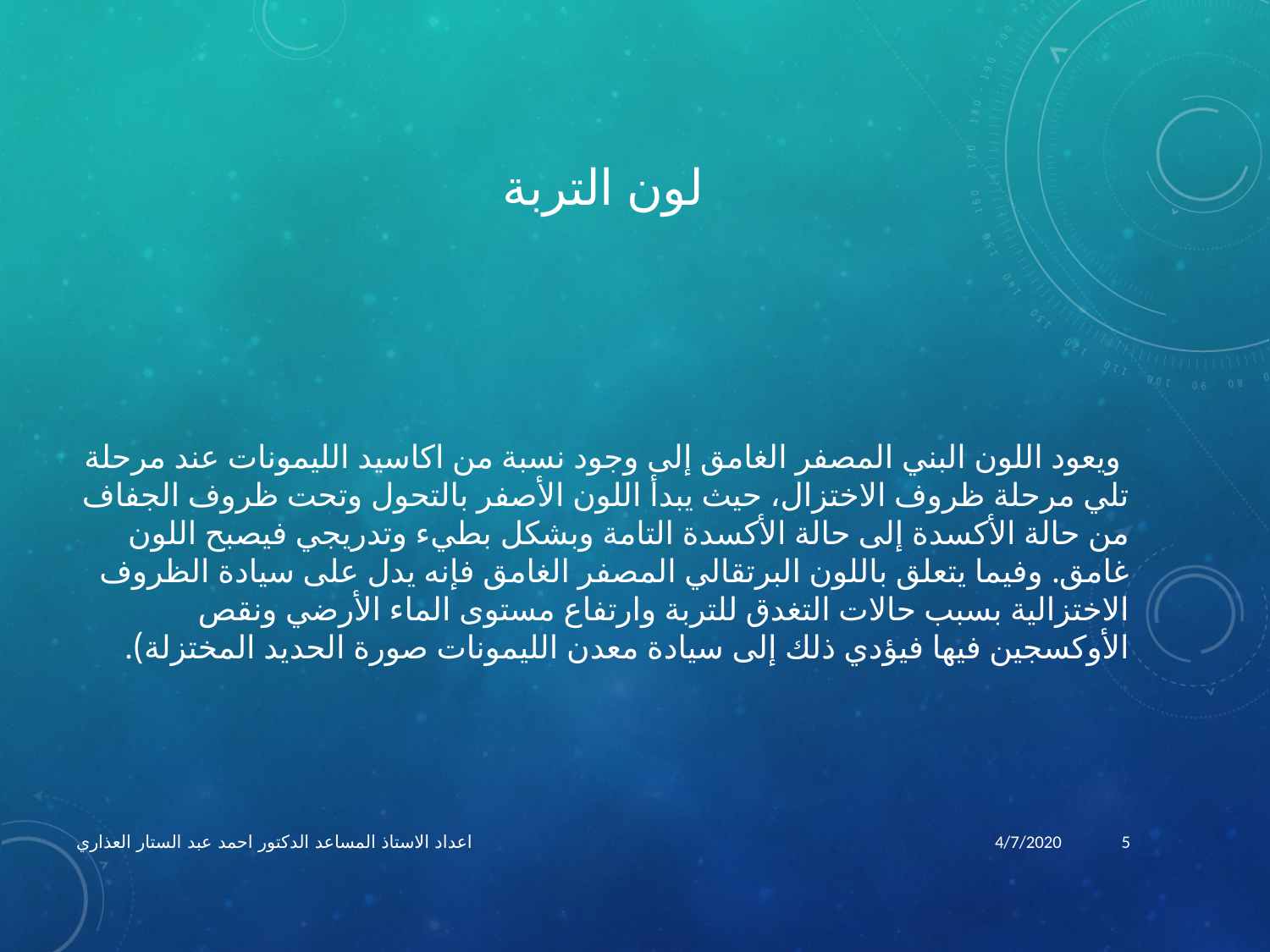

# لون التربة
 ويعود اللون البني المصفر الغامق إلى وجود نسبة من اكاسيد الليمونات عند مرحلة تلي مرحلة ظروف الاختزال، حيث يبدأ اللون الأصفر بالتحول وتحت ظروف الجفاف من حالة الأكسدة إلى حالة الأكسدة التامة وبشكل بطيء وتدريجي فيصبح اللون غامق. وفيما يتعلق باللون البرتقالي المصفر الغامق فإنه يدل على سيادة الظروف الاختزالية بسبب حالات التغدق للتربة وارتفاع مستوى الماء الأرضي ونقص الأوكسجين فيها فيؤدي ذلك إلى سيادة معدن الليمونات صورة الحديد المختزلة).
اعداد الاستاذ المساعد الدكتور احمد عبد الستار العذاري
4/7/2020
5